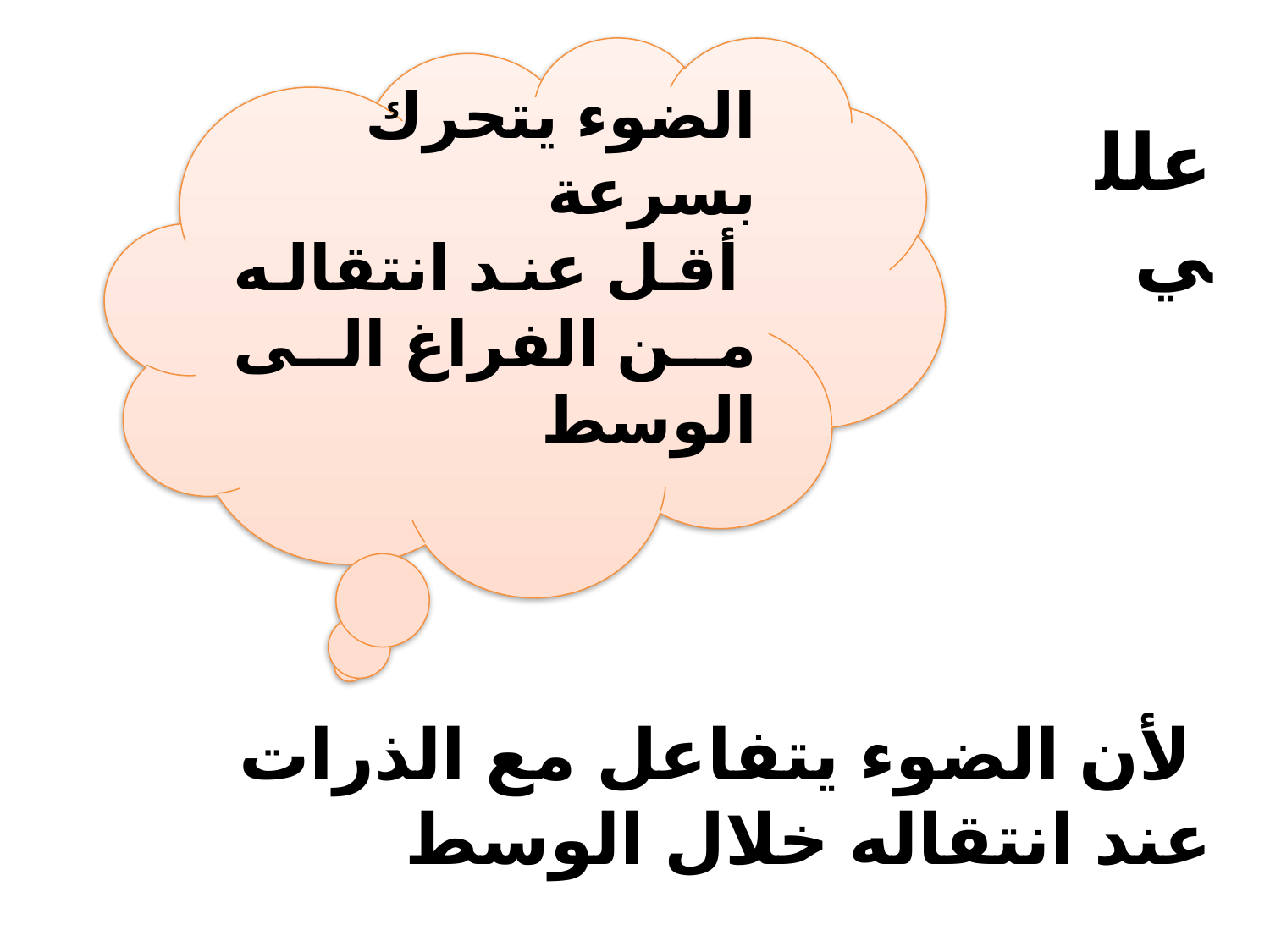

الضوء يتحرك بسرعة
 أقل عند انتقاله من الفراغ الى الوسط

عللي

 لأن الضوء يتفاعل مع الذرات
عند انتقاله خلال الوسط